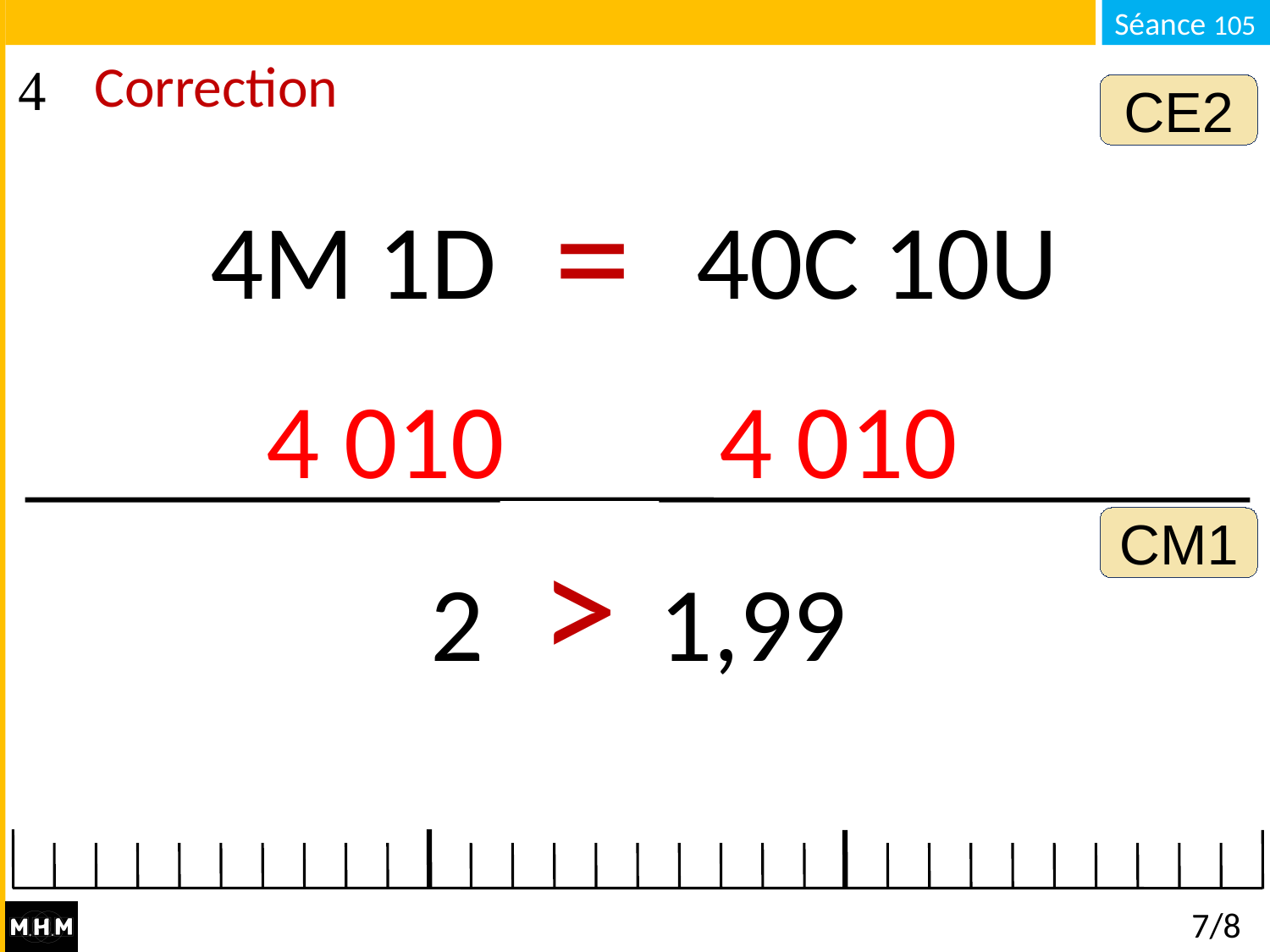

# Correction
CE2
=
4M 1D  . . . 40C 10U
4 010         4 010

>
CM1
     2 . . . 1,99
7/8